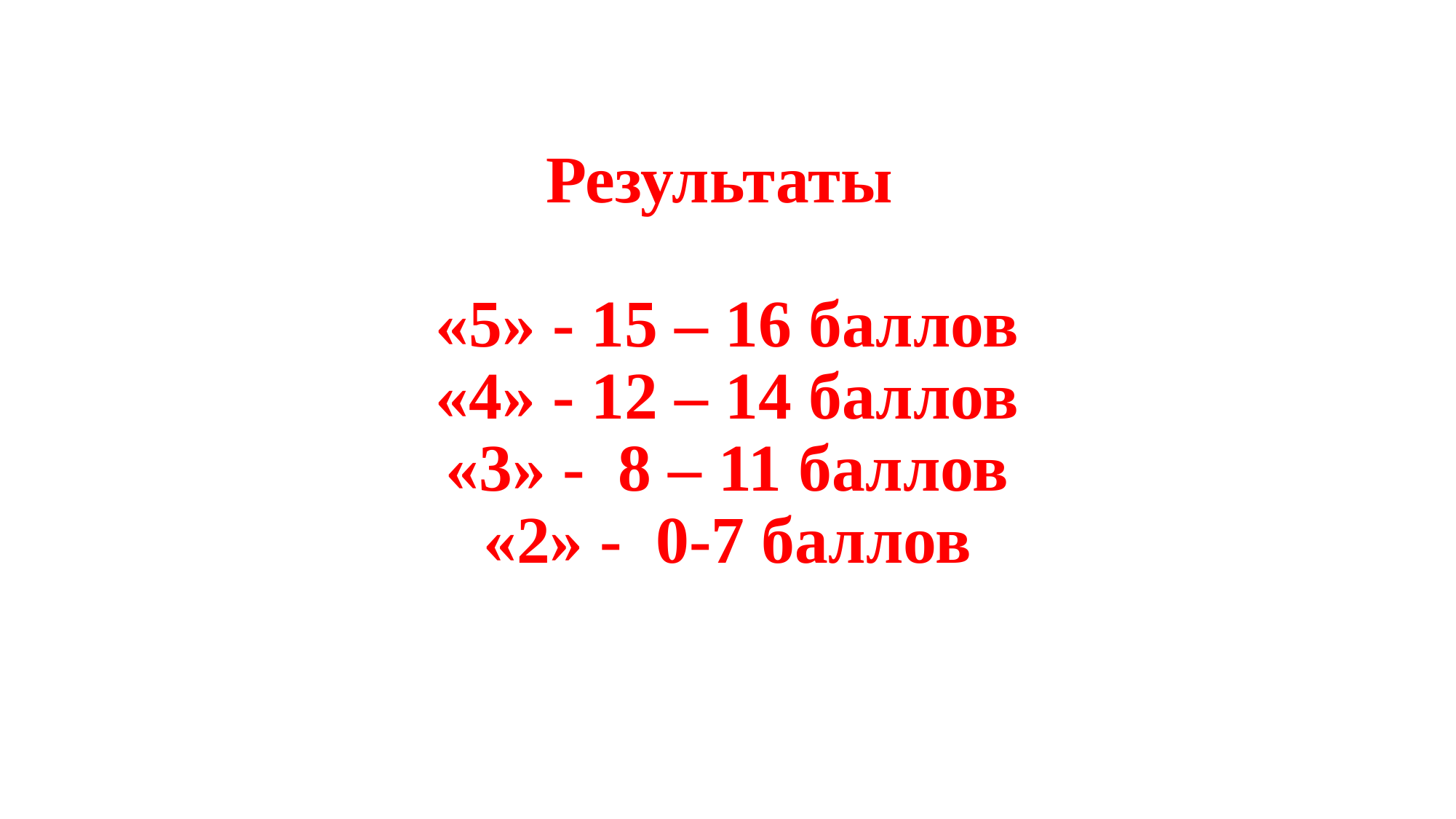

# Результаты «5» - 15 – 16 баллов «4» - 12 – 14 баллов «3» -  8 – 11 баллов «2» -  0-7 баллов